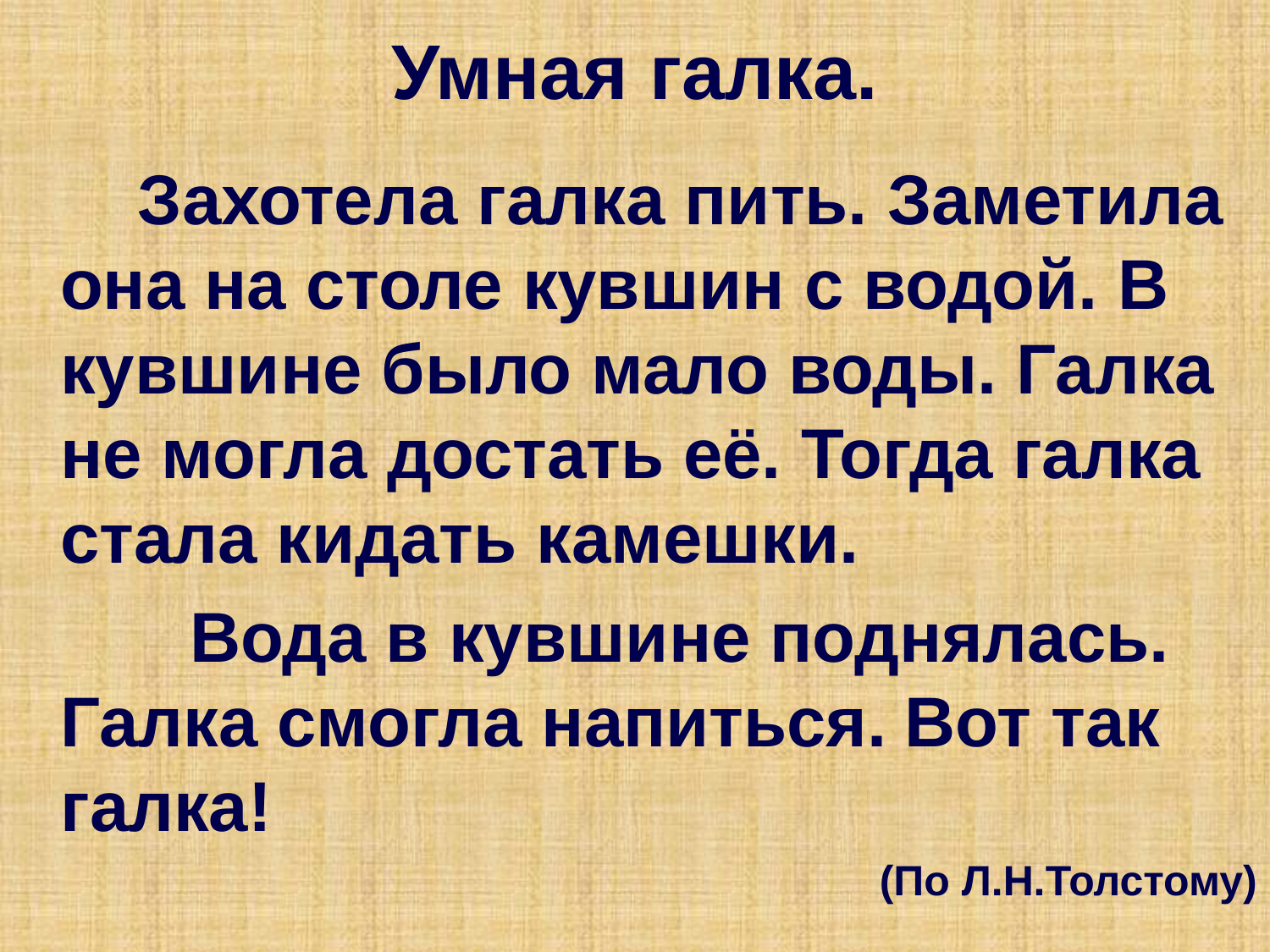

# Умная галка.
        Захотела галка пить. Заметила она на столе кувшин с водой. В кувшине было мало воды. Галка не могла достать её. Тогда галка стала кидать камешки.
         Вода в кувшине поднялась. Галка смогла напиться. Вот так галка!
(По Л.Н.Толстому)